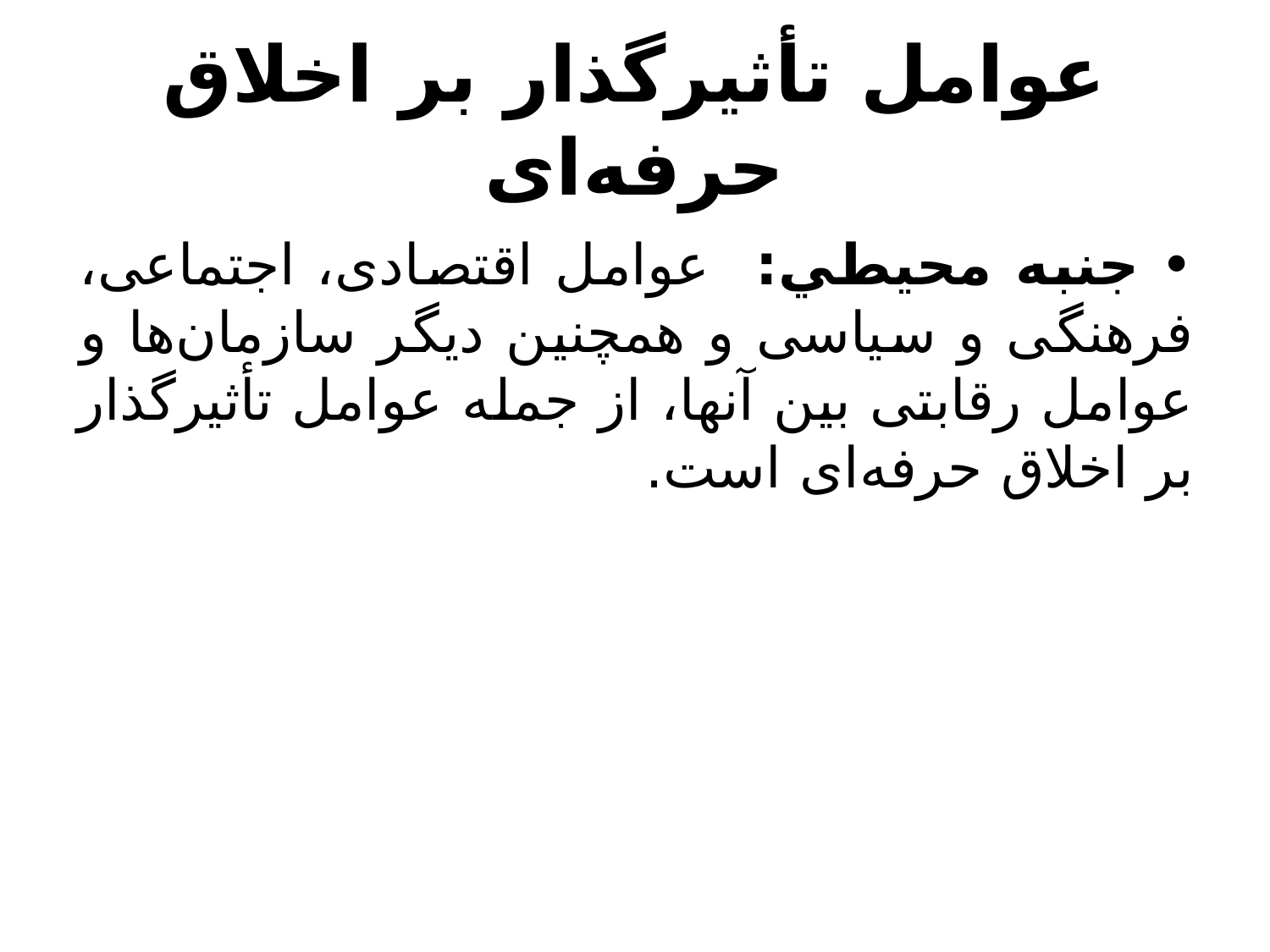

# عوامل تأثيرگذار بر اخلاق حرفه‌ای
• جنبه محيطي:  عوامل اقتصادی، اجتماعی، فرهنگی و سياسی و همچنين ديگر سازمان‌ها و عوامل رقابتی بين آنها، از جمله عوامل تأثيرگذار بر اخلاق حرفه‌ای است.